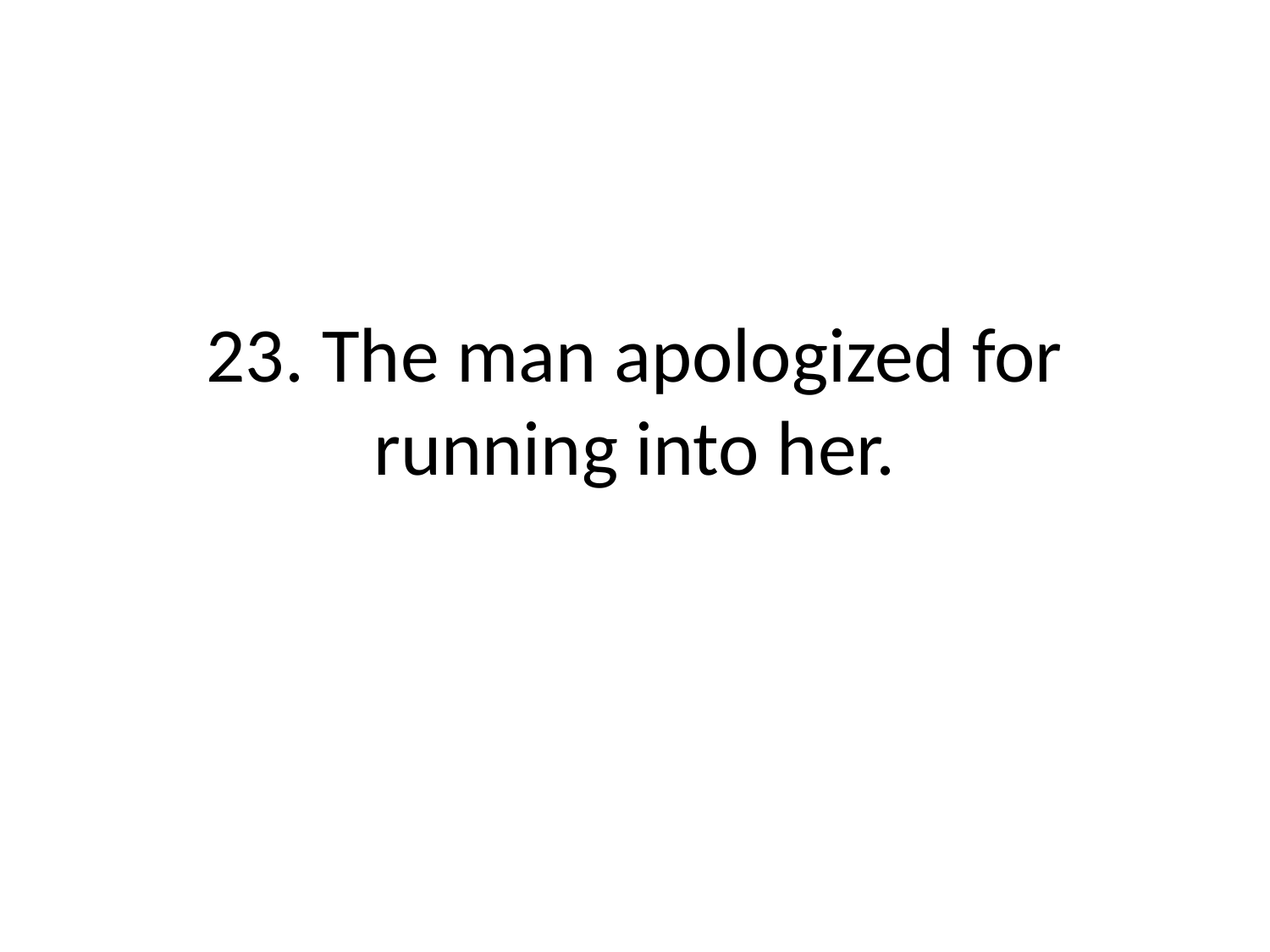

# 23. The man apologized for running into her.